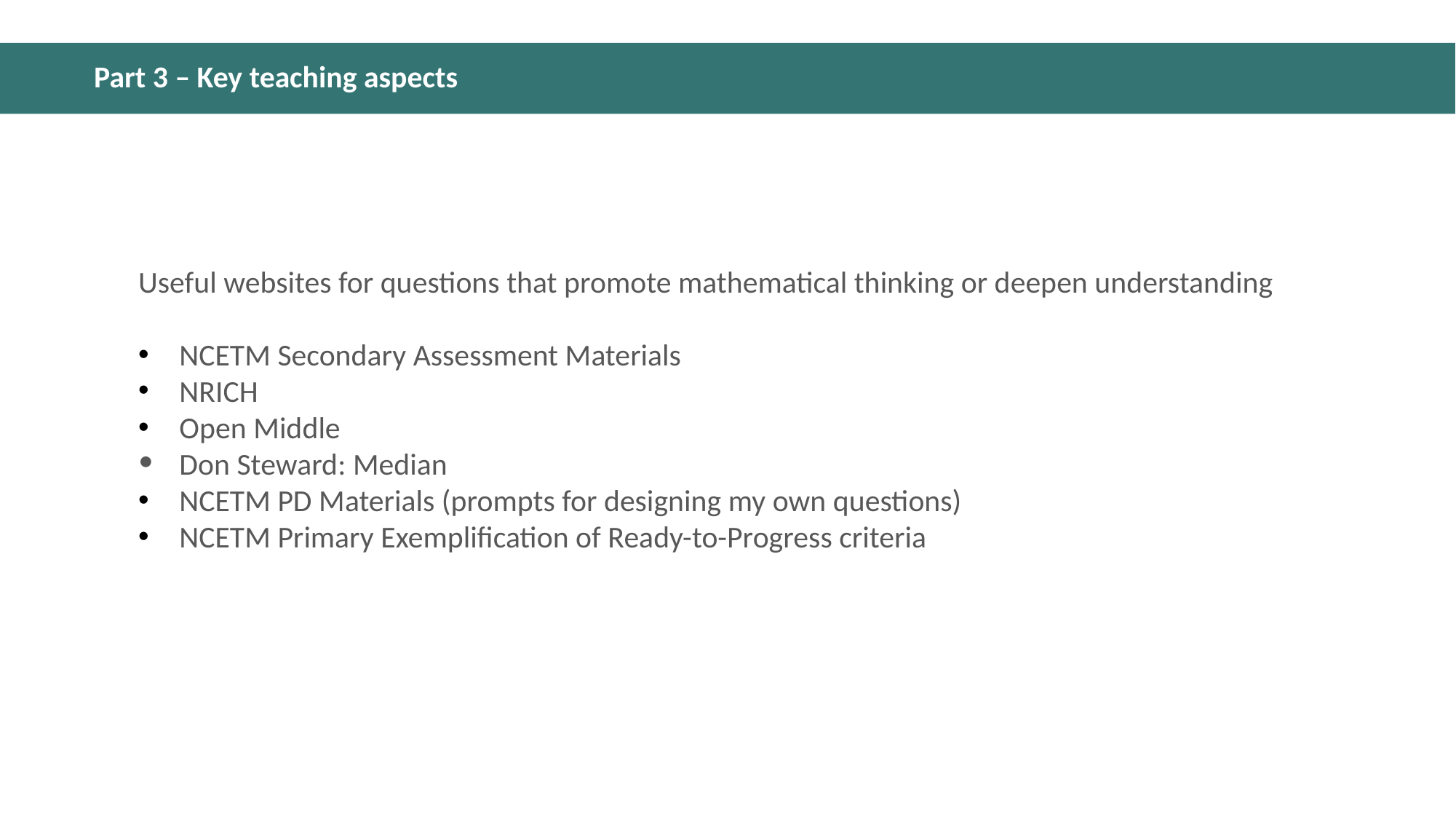

# Part 3 – Key teaching aspects
Useful websites for questions that promote mathematical thinking or deepen understanding

NCETM Secondary Assessment Materials
NRICH
Open Middle
Don Steward: Median
NCETM PD Materials (prompts for designing my own questions)
NCETM Primary Exemplification of Ready-to-Progress criteria